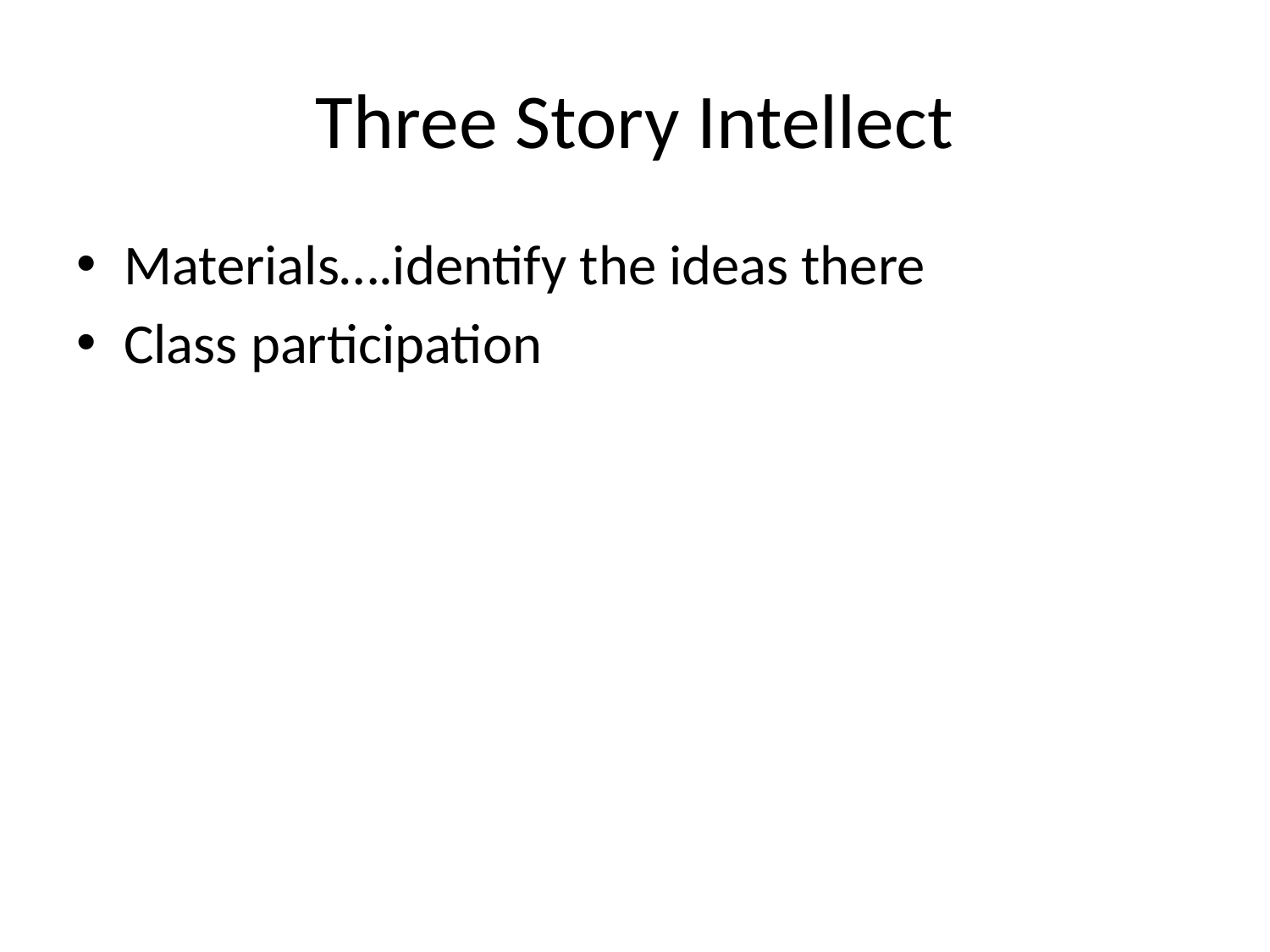

# Three Story Intellect
Materials….identify the ideas there
Class participation